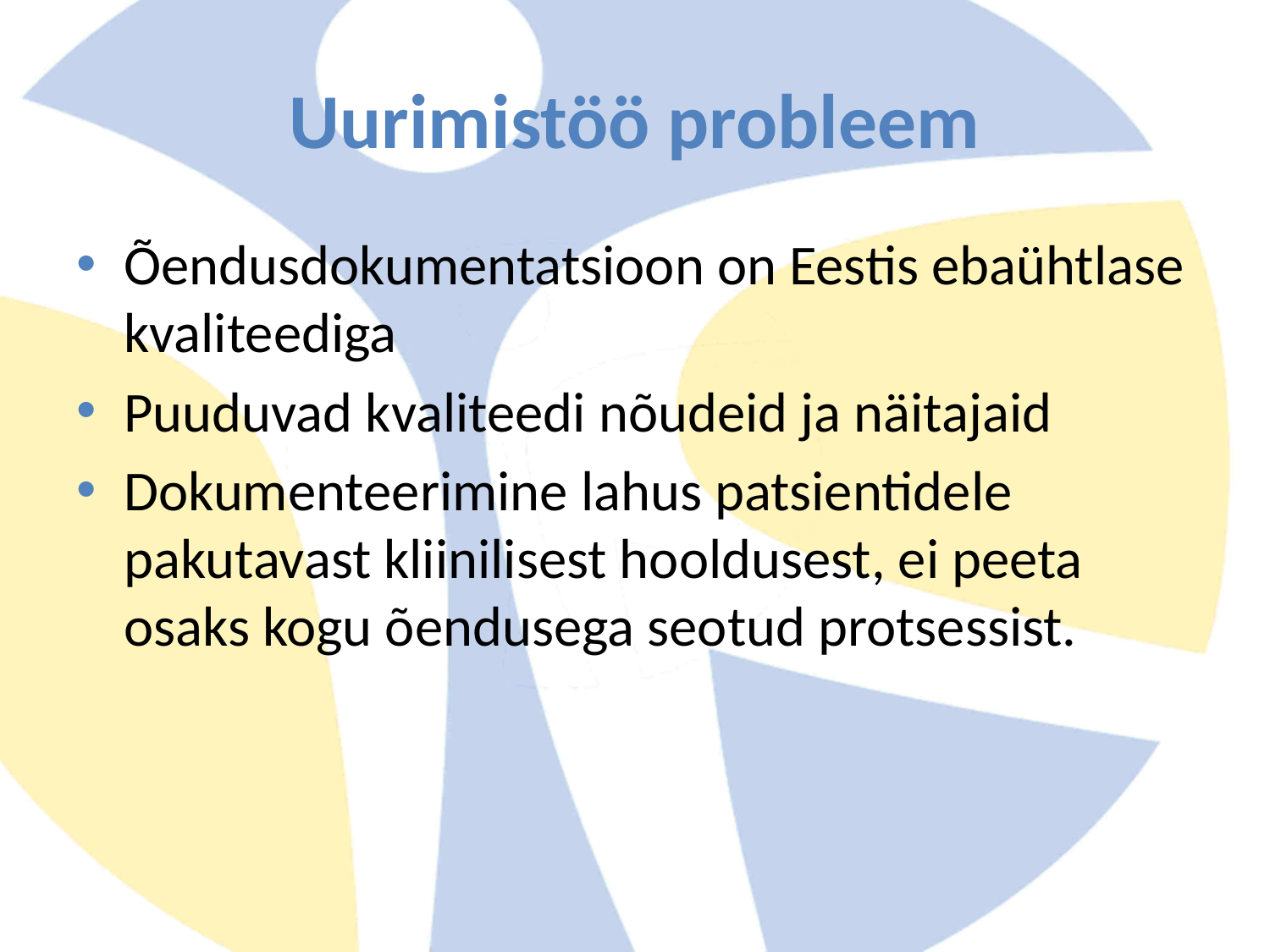

# Uurimistöö probleem
Õendusdokumentatsioon on Eestis ebaühtlase kvaliteediga
Puuduvad kvaliteedi nõudeid ja näitajaid
Dokumenteerimine lahus patsientidele pakutavast kliinilisest hooldusest, ei peeta osaks kogu õendusega seotud protsessist.